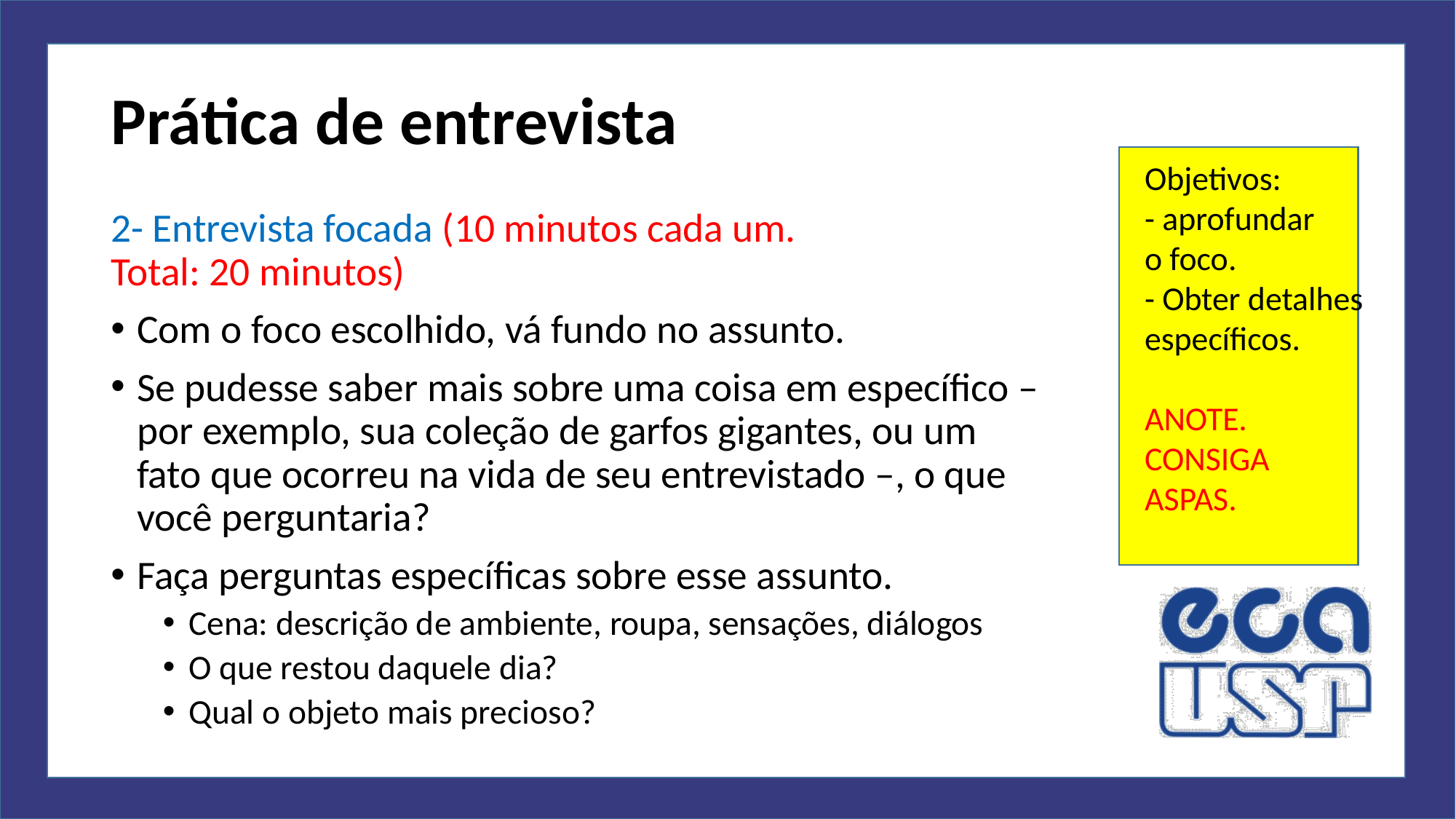

# Prática de entrevista

Objetivos:
- aprofundar
o foco.
- Obter detalhes específicos.

ANOTE. CONSIGA ASPAS.

2- Entrevista focada (10 minutos cada um.
Total: 20 minutos)
Com o foco escolhido, vá fundo no assunto.
Se pudesse saber mais sobre uma coisa em específico – por exemplo, sua coleção de garfos gigantes, ou um fato que ocorreu na vida de seu entrevistado –, o que você perguntaria?
Faça perguntas específicas sobre esse assunto.
Cena: descrição de ambiente, roupa, sensações, diálogos
O que restou daquele dia?
Qual o objeto mais precioso?